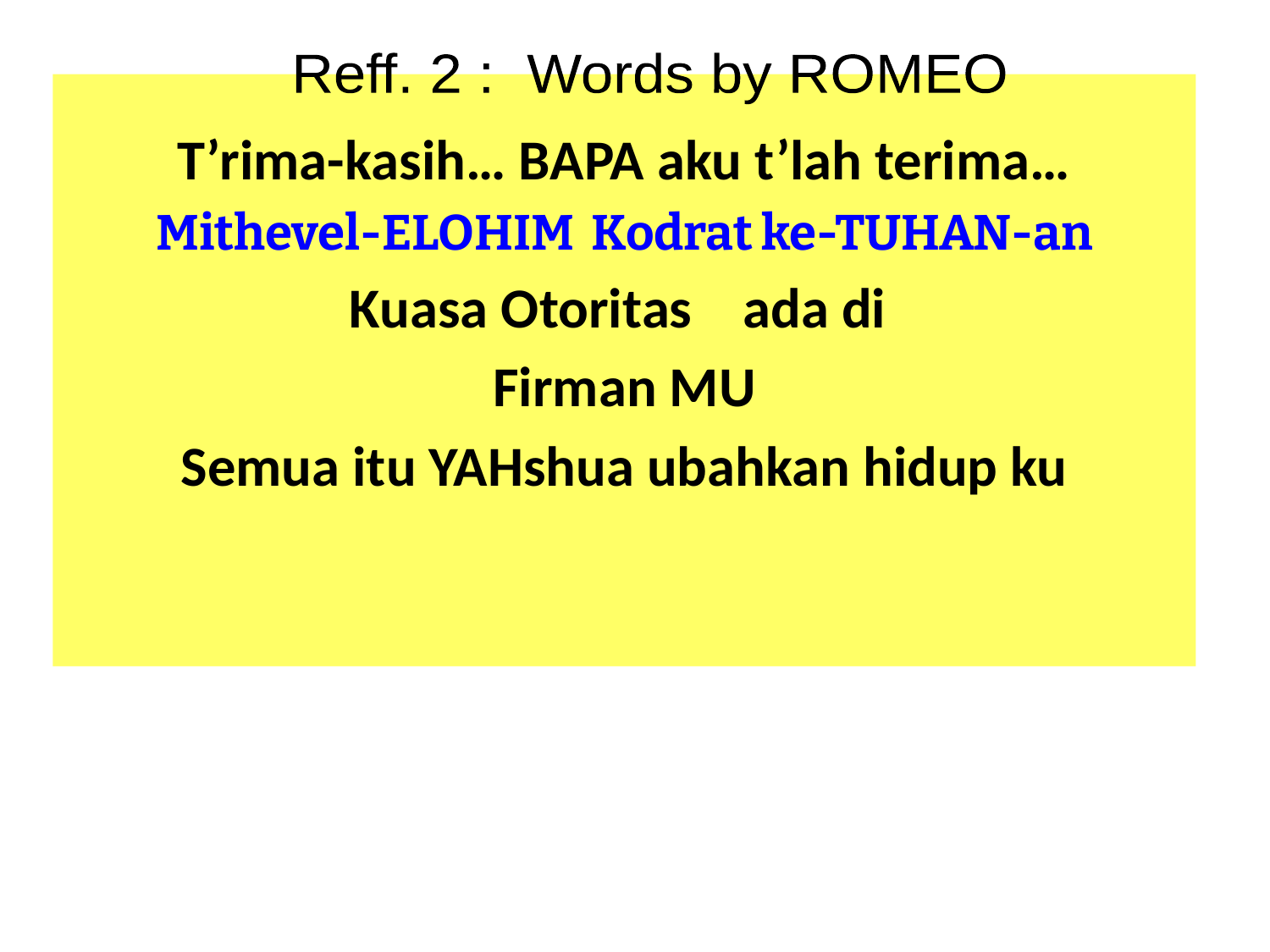

Reff. 2 :  Words by ROMEO

T’rima-kasih… BAPA aku t’lah terima…
Mithevel-ELOHIM  Kodrat ke-TUHAN-an
Kuasa Otoritas    ada di
Firman MU
Semua itu YAHshua ubahkan hidup ku